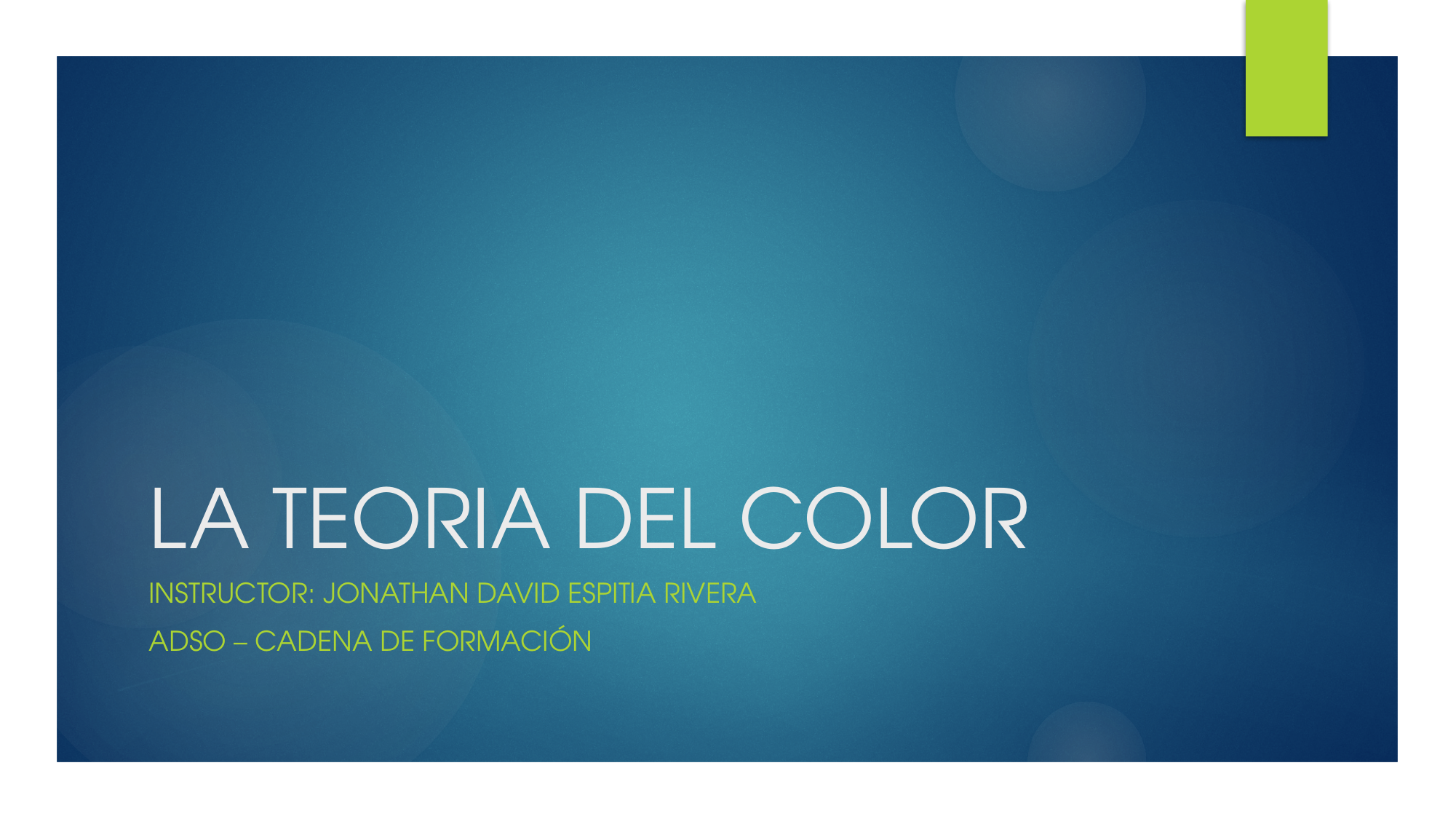

# LA TEORIA DEL COLOR
INSTRUCTOR: JONATHAN DAVID ESPITIA RIVERA
ADSO – CADENA DE FORMACIÓN